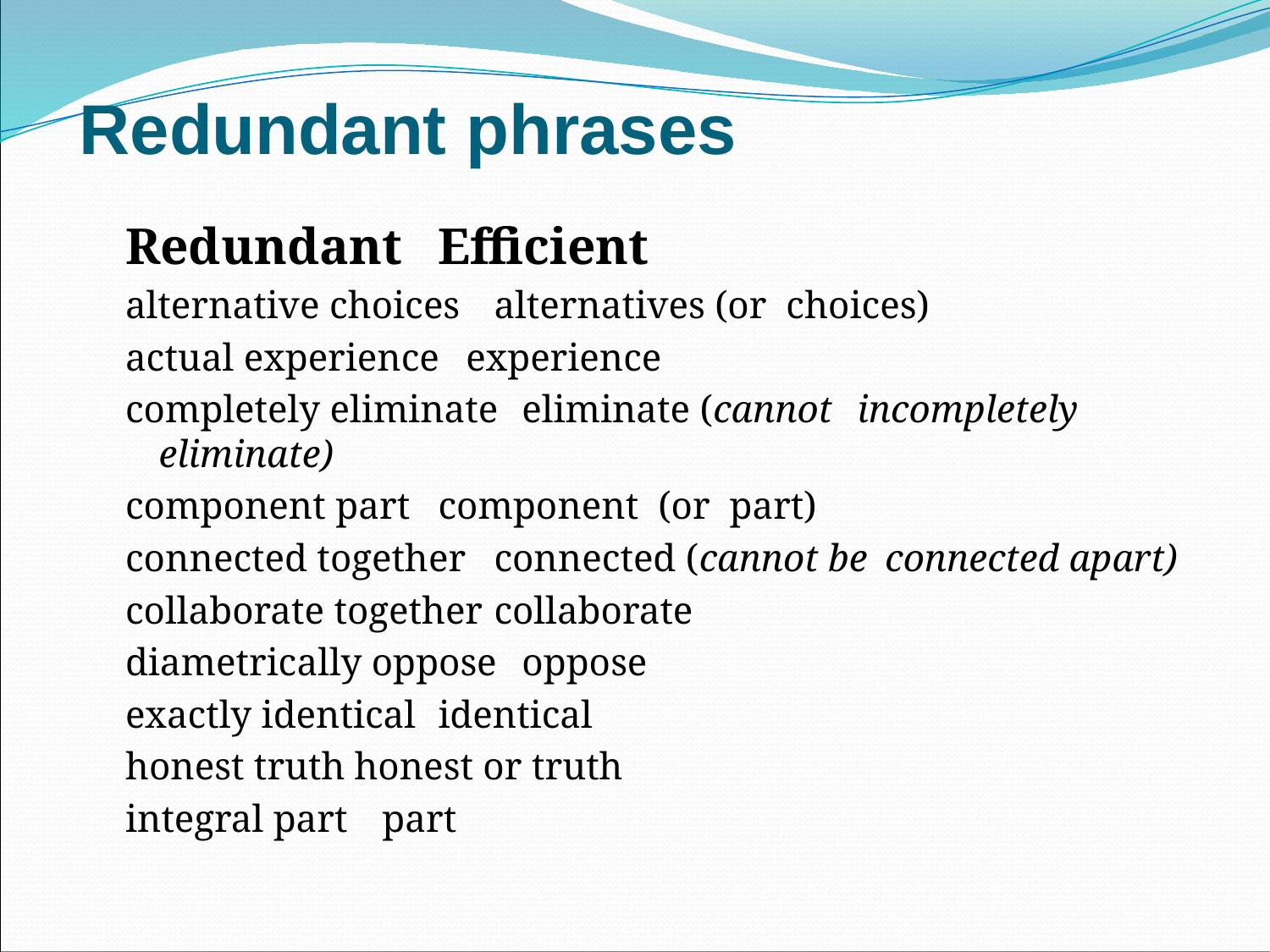

# Redundant phrases
Redundant 			Efficient
alternative choices 		alternatives (or  choices)
actual experience 			experience
completely eliminate 		eliminate (cannot 						incompletely eliminate)
component part 			component  (or  part)
connected together 		connected (cannot be 					connected apart)
collaborate together 		collaborate
diametrically oppose 		oppose
exactly identical 			identical
honest truth			honest or truth
integral part 			part